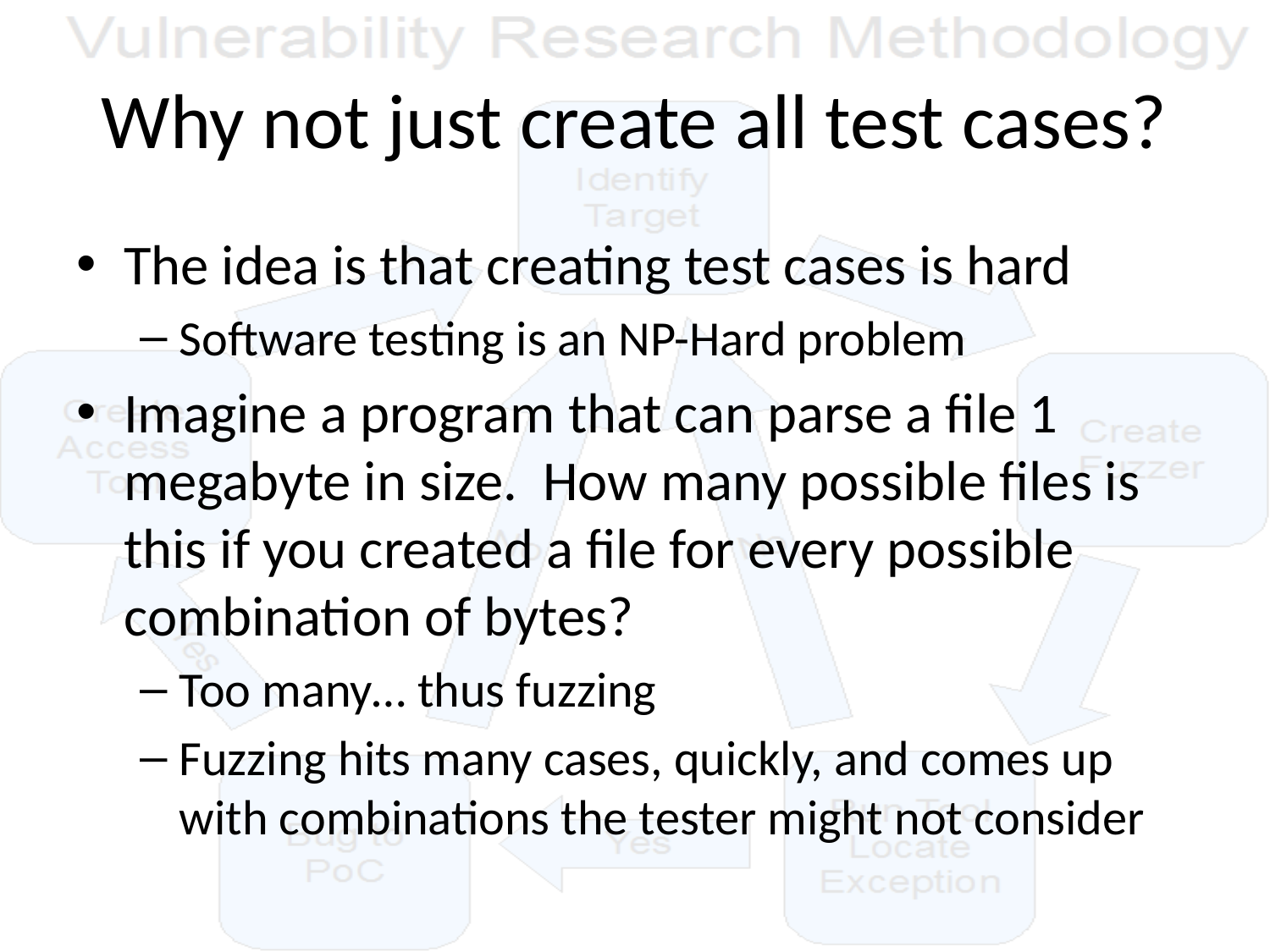

# Why not just create all test cases?
The idea is that creating test cases is hard
Software testing is an NP-Hard problem
Imagine a program that can parse a file 1 megabyte in size.  How many possible files is this if you created a file for every possible combination of bytes?
Too many… thus fuzzing
Fuzzing hits many cases, quickly, and comes up with combinations the tester might not consider